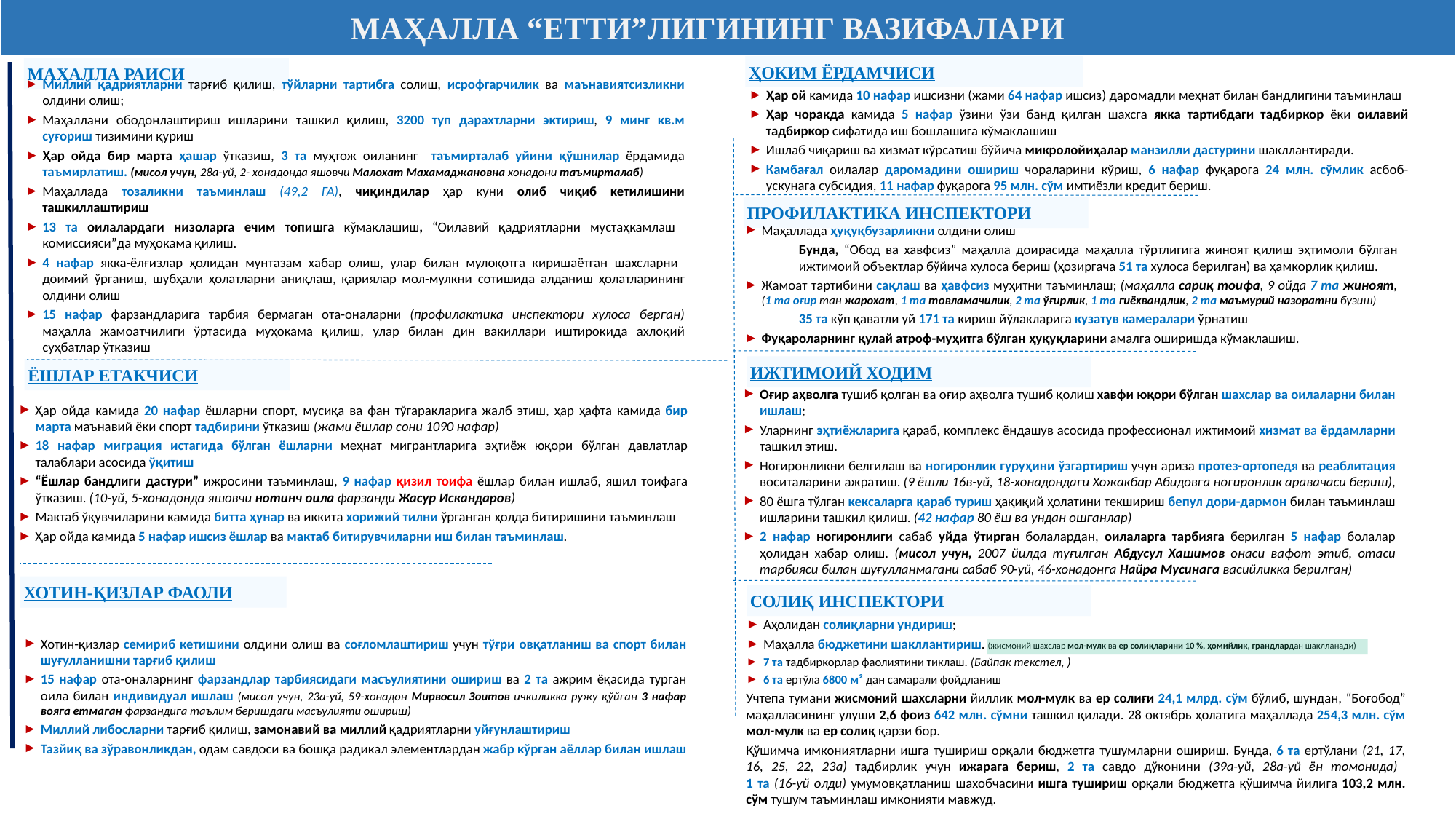

МАҲАЛЛА “ЕТТИ”ЛИГИНИНГ ВАЗИФАЛАРИ

ҲОКИМ ЁРДАМЧИСИ
МАҲАЛЛА РАИСИ
Ҳар ой камида 10 нафар ишсизни (жами 64 нафар ишсиз) даромадли меҳнат билан бандлигини таъминлаш
Ҳар чоракда камида 5 нафар ўзини ўзи банд қилган шахсга якка тартибдаги тадбиркор ёки оилавий тадбиркор сифатида иш бошлашига кўмаклашиш
Ишлаб чиқариш ва хизмат кўрсатиш бўйича микролойиҳалар манзилли дастурини шакллантиради.
Камбағал оилалар даромадини ошириш чораларини кўриш, 6 нафар фуқарога 24 млн. сўмлик асбоб-ускунага субсидия, 11 нафар фуқарога 95 млн. сўм имтиёзли кредит бериш.

Миллий қадриятларни тарғиб қилиш, тўйларни тартибга солиш, исрофгарчилик ва маънавиятсизликни олдини олиш;
Маҳаллани ободонлаштириш ишларини ташкил қилиш, 3200 туп дарахтларни эктириш, 9 минг кв.м суғориш тизимини қуриш
Ҳар ойда бир марта ҳашар ўтказиш, 3 та муҳтож оиланинг  таъмирталаб уйини қўшнилар ёрдамида таъмирлатиш. (мисол учун, 28а-уй, 2- хонадонда яшовчи Малохат Махамаджановна хонадони таъмирталаб)
Маҳаллада тозаликни таъминлаш (49,2 ГА), чиқиндилар ҳар куни олиб чиқиб кетилишини ташкиллаштириш
13 та оилалардаги низоларга ечим топишга кўмаклашиш, “Оилавий қадриятларни мустаҳкамлаш  комиссияси”да муҳокама қилиш.
4 нафар якка-ёлғизлар ҳолидан мунтазам хабар олиш, улар билан мулоқотга киришаётган шахсларни  доимий ўрганиш, шубҳали ҳолатларни аниқлаш, қариялар мол-мулкни сотишида алданиш ҳолатларининг олдини олиш
15 нафар фарзандларига тарбия бермаган ота-оналарни (профилактика инспектори хулоса берган) маҳалла жамоатчилиги ўртасида муҳокама қилиш, улар билан дин вакиллари иштирокида ахлоқий суҳбатлар ўтказиш
ПРОФИЛАКТИКА ИНСПЕКТОРИ
Маҳаллада ҳуқуқбузарликни олдини олиш
Бунда, “Обод ва хавфсиз” маҳалла доирасида маҳалла тўртлигига жиноят қилиш эҳтимоли бўлган ижтимоий объектлар бўйича хулоса бериш (ҳозиргача 51 та хулоса берилган) ва ҳамкорлик қилиш.
Жамоат тартибини сақлаш ва ҳавфсиз муҳитни таъминлаш; (маҳалла сариқ тоифа, 9 ойда 7 та жиноят, (1 та оғир тан жарохат, 1 та товламачилик, 2 та ўғирлик, 1 та гиёхвандлик, 2 та маъмурий назоратни бузиш)
35 та кўп қаватли уй 171 та кириш йўлакларига кузатув камералари ўрнатиш
Фуқароларнинг қулай атроф-муҳитга бўлган ҳуқуқларини амалга оширишда кўмаклашиш.
ИЖТИМОИЙ ХОДИМ
ЁШЛАР ЕТАКЧИСИ
Оғир аҳволга тушиб қолган ва оғир аҳволга тушиб қолиш хавфи юқори бўлган шахслар ва оилаларни билан ишлаш;
Уларнинг эҳтиёжларига қараб, комплекс ёндашув асосида профессионал ижтимоий хизмат ва ёрдамларни ташкил этиш.
Ногиронликни белгилаш ва ногиронлик гуруҳини ўзгартириш учун ариза протез-ортопедя ва реаблитация воситаларини ажратиш. (9 ёшли 16в-уй, 18-хонадондаги Хожакбар Абидовга ногиронлик аравачаси бериш),
80 ёшга тўлган кексаларга қараб туриш ҳақиқий ҳолатини текшириш бепул дори-дармон билан таъминлаш ишларини ташкил қилиш. (42 нафар 80 ёш ва ундан ошганлар)
2 нафар ногиронлиги сабаб уйда ўтирган болалардан, оилаларга тарбияга берилган 5 нафар болалар ҳолидан хабар олиш. (мисол учун, 2007 йилда туғилган Абдусул Хашимов онаси вафот этиб, отаси тарбияси билан шуғулланмагани сабаб 90-уй, 46-хонадонга Найра Мусинага васийликка берилган)
Ҳар ойда камида 20 нафар ёшларни спорт, мусиқа ва фан тўгаракларига жалб этиш, ҳар ҳафта камида бир марта маънавий ёки спорт тадбирини ўтказиш (жами ёшлар сони 1090 нафар)
18 нафар миграция истагида бўлган ёшларни меҳнат мигрантларига эҳтиёж юқори бўлган давлатлар талаблари асосида ўқитиш
“Ёшлар бандлиги дастури” ижросини таъминлаш, 9 нафар қизил тоифа ёшлар билан ишлаб, яшил тоифага ўтказиш. (10-уй, 5-хонадонда яшовчи нотинч оила фарзанди Жасур Искандаров)
Мактаб ўқувчиларини камида битта ҳунар ва иккита хорижий тилни ўрганган ҳолда битиришини таъминлаш
Ҳар ойда камида 5 нафар ишсиз ёшлар ва мактаб битирувчиларни иш билан таъминлаш.
ХОТИН-ҚИЗЛАР ФАОЛИ
СОЛИҚ ИНСПЕКТОРИ
Хотин-қизлар семириб кетишини олдини олиш ва соғломлаштириш учун тўғри овқатланиш ва спорт билан шуғулланишни тарғиб қилиш
15 нафар ота-оналарнинг фарзандлар тарбиясидаги масъулиятини ошириш ва 2 та ажрим ёқасида турган оила билан индивидуал ишлаш (мисол учун, 23а-уй, 59-хонадон Мирвосил Зоитов ичкиликка ружу қўйган 3 нафар вояга етмаган фарзандига таълим беришдаги масъулияти ошириш)
Миллий либосларни тарғиб қилиш, замонавий ва миллий қадриятларни уйғунлаштириш
Тазйиқ ва зўравонликдан, одам савдоси ва бошқа радикал элементлардан жабр кўрган аёллар билан ишлаш
Аҳолидан солиқларни ундириш;
Маҳалла бюджетини шакллантириш. (жисмоний шахслар мол-мулк ва ер солиқларини 10 %, ҳомийлик, грандлардан шаклланади)
7 та тадбиркорлар фаолиятини тиклаш. (Байпак текстел, )
6 та ертўла 6800 м² дан самарали фойдланиш
Учтепа тумани жисмоний шахсларни йиллик мол-мулк ва ер солиғи 24,1 млрд. сўм бўлиб, шундан, “Боғобод” маҳалласининг улуши 2,6 фоиз 642 млн. сўмни ташкил қилади. 28 октябрь ҳолатига маҳаллада 254,3 млн. сўм мол-мулк ва ер солиқ қарзи бор.
Қўшимча имкониятларни ишга тушириш орқали бюджетга тушумларни ошириш. Бунда, 6 та ертўлани (21, 17, 16, 25, 22, 23а) тадбирлик учун ижарага бериш, 2 та савдо дўконини (39а-уй, 28а-уй ён томонида)
1 та (16-уй олди) умумовқатланиш шахобчасини ишга тушириш орқали бюджетга қўшимча йилига 103,2 млн. сўм тушум таъминлаш имконияти мавжуд.